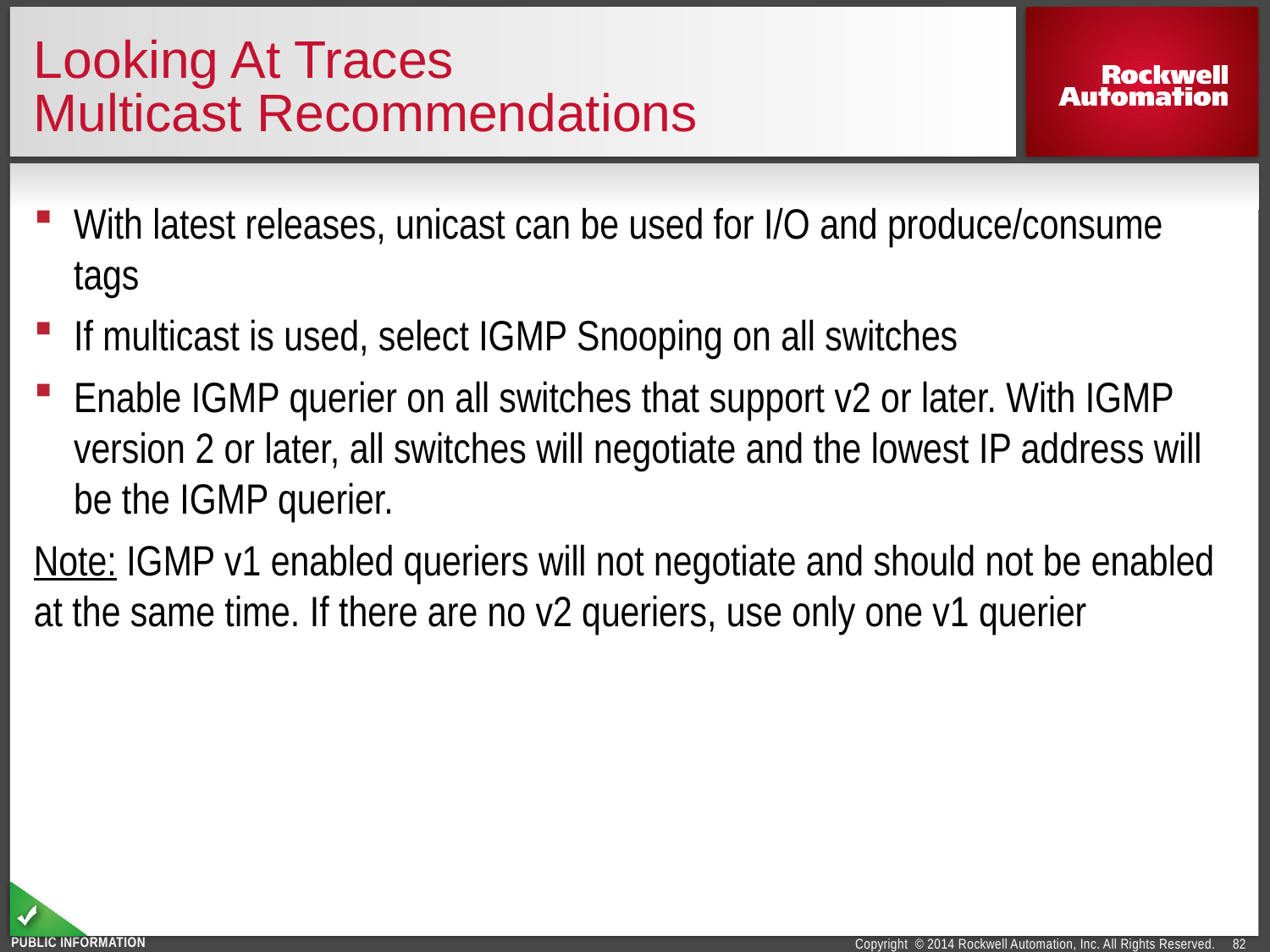

# Looking At Traces Multicast Recommendations
With latest releases, unicast can be used for I/O and produce/consume tags
If multicast is used, select IGMP Snooping on all switches
Enable IGMP querier on all switches that support v2 or later. With IGMP version 2 or later, all switches will negotiate and the lowest IP address will be the IGMP querier.
Note: IGMP v1 enabled queriers will not negotiate and should not be enabled at the same time. If there are no v2 queriers, use only one v1 querier

82